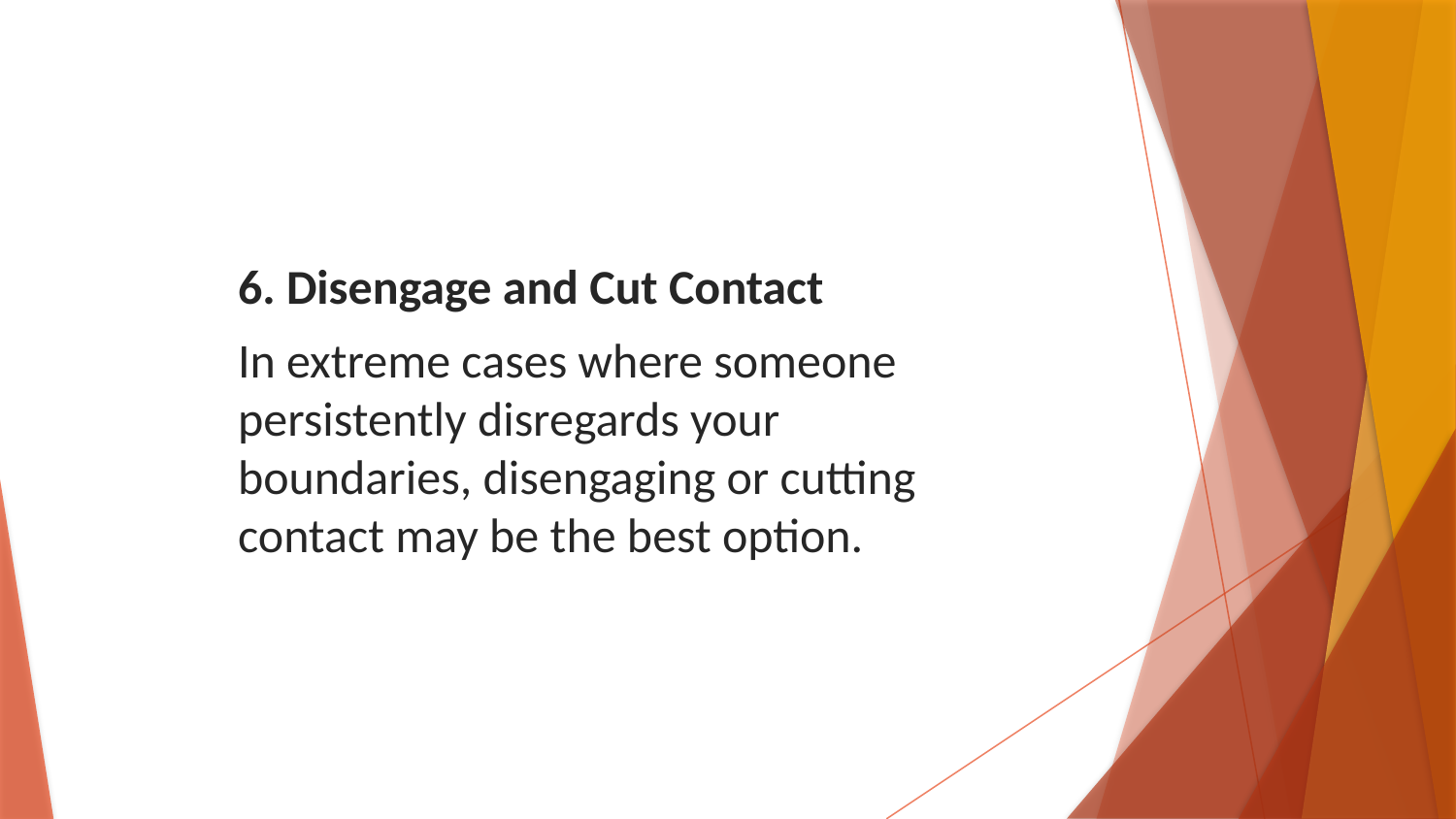

6. Disengage and Cut Contact
In extreme cases where someone persistently disregards your boundaries, disengaging or cutting contact may be the best option.